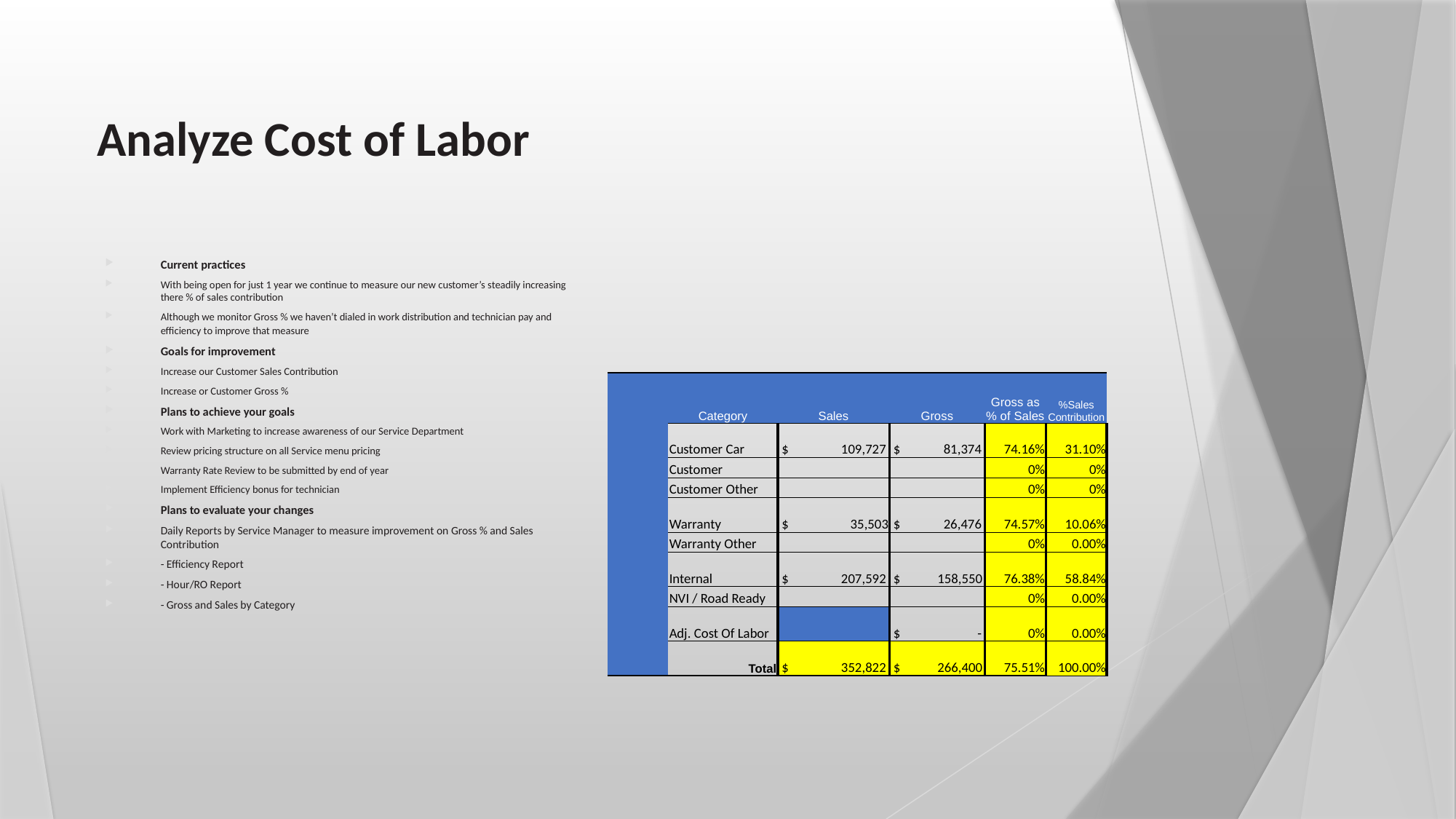

# Analyze Cost of Labor

Current practices
With being open for just 1 year we continue to measure our new customer’s steadily increasing there % of sales contribution
Although we monitor Gross % we haven’t dialed in work distribution and technician pay and efficiency to improve that measure
Goals for improvement
Increase our Customer Sales Contribution
Increase or Customer Gross %
Plans to achieve your goals
Work with Marketing to increase awareness of our Service Department
Review pricing structure on all Service menu pricing
Warranty Rate Review to be submitted by end of year
Implement Efficiency bonus for technician
Plans to evaluate your changes
Daily Reports by Service Manager to measure improvement on Gross % and Sales Contribution
- Efficiency Report
- Hour/RO Report
- Gross and Sales by Category

|  | Category | Sales | Gross | Gross as % of Sales | %Sales Contribution |
| --- | --- | --- | --- | --- | --- |
|  | Customer Car | $ 109,727 | $ 81,374 | 74.16% | 31.10% |
|  | Customer |  |  | 0% | 0% |
|  | Customer Other |  |  | 0% | 0% |
|  | Warranty | $ 35,503 | $ 26,476 | 74.57% | 10.06% |
|  | Warranty Other |  |  | 0% | 0.00% |
|  | Internal | $ 207,592 | $ 158,550 | 76.38% | 58.84% |
|  | NVI / Road Ready |  |  | 0% | 0.00% |
|  | Adj. Cost Of Labor |  | $ - | 0% | 0.00% |
|  | Total | $ 352,822 | $ 266,400 | 75.51% | 100.00% |